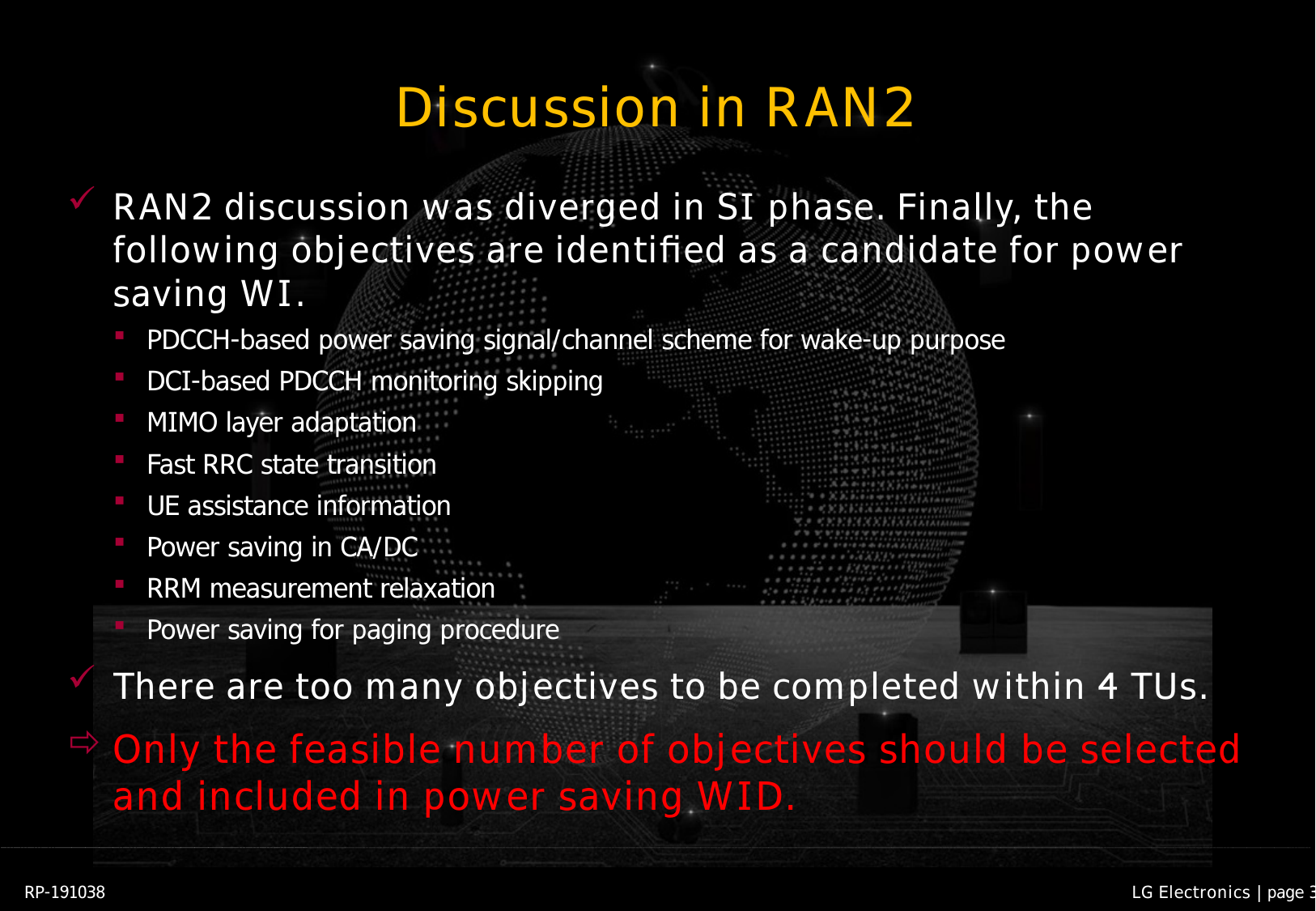

# Discussion in RAN2
RAN2 discussion was diverged in SI phase. Finally, the following objectives are identified as a candidate for power saving WI.
PDCCH-based power saving signal/channel scheme for wake-up purpose
DCI-based PDCCH monitoring skipping
MIMO layer adaptation
Fast RRC state transition
UE assistance information
Power saving in CA/DC
RRM measurement relaxation
Power saving for paging procedure
There are too many objectives to be completed within 4 TUs.
Only the feasible number of objectives should be selected and included in power saving WID.